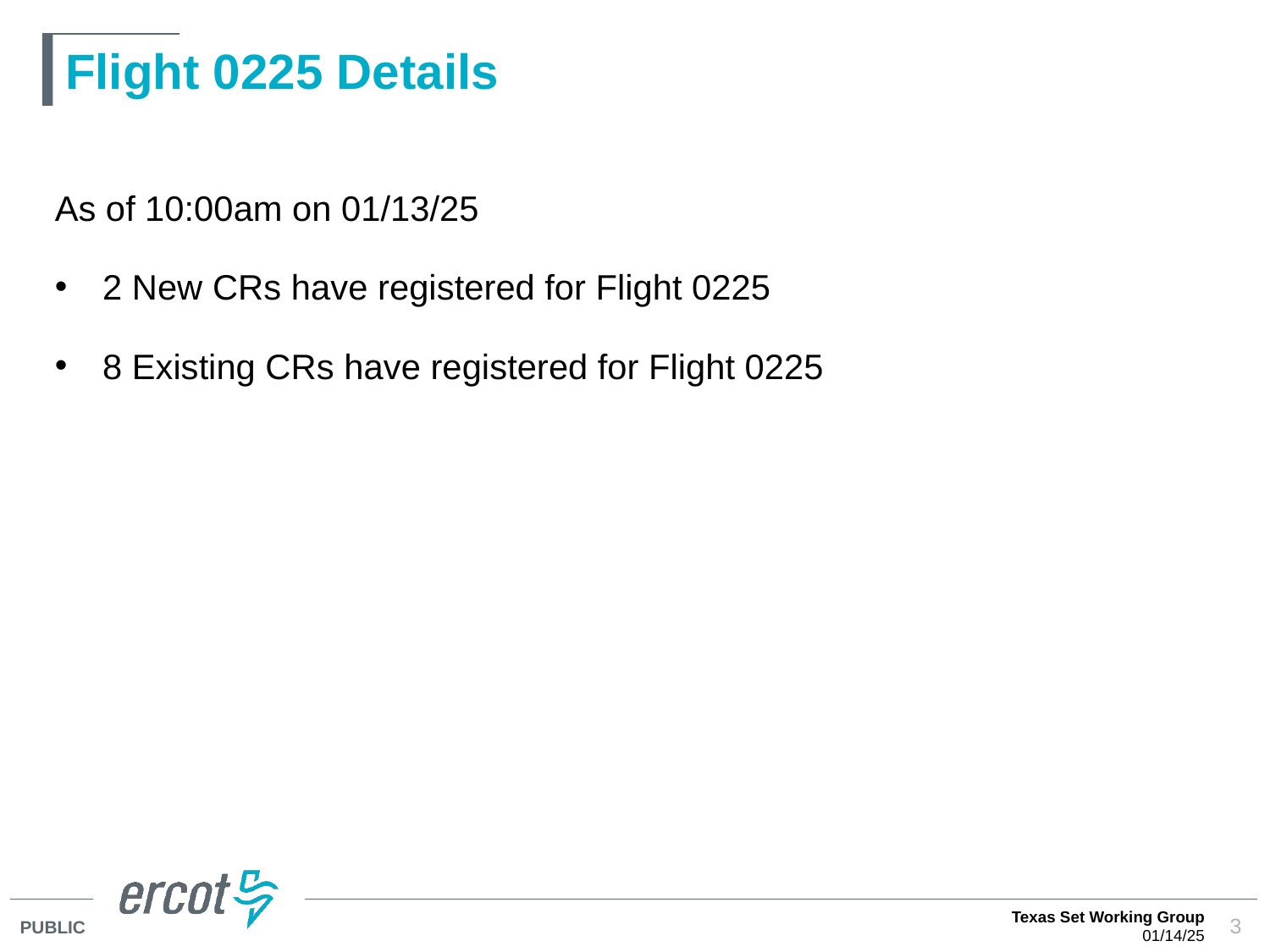

# Flight 0225 Details
As of 10:00am on 01/13/25
2 New CRs have registered for Flight 0225
8 Existing CRs have registered for Flight 0225

Texas Set Working Group
01/14/25
3